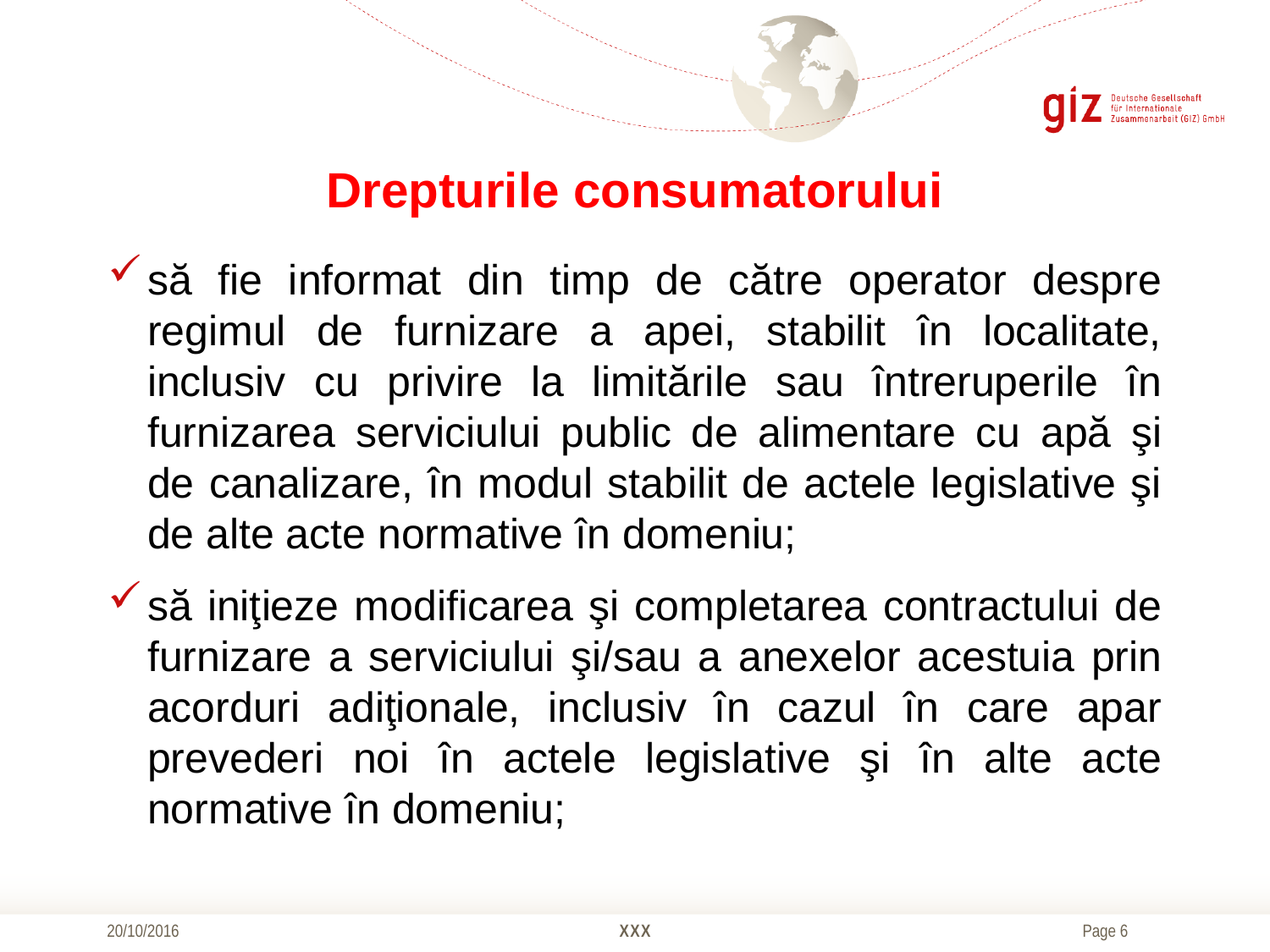

# Drepturile consumatorului
să fie informat din timp de către operator despre regimul de furnizare a apei, stabilit în localitate, inclusiv cu privire la limitările sau întreruperile în furnizarea serviciului public de alimentare cu apă şi de canalizare, în modul stabilit de actele legislative şi de alte acte normative în domeniu;
să iniţieze modificarea şi completarea contractului de furnizare a serviciului şi/sau a anexelor acestuia prin acorduri adiţionale, inclusiv în cazul în care apar prevederi noi în actele legislative şi în alte acte normative în domeniu;

20/10/2016
XXX